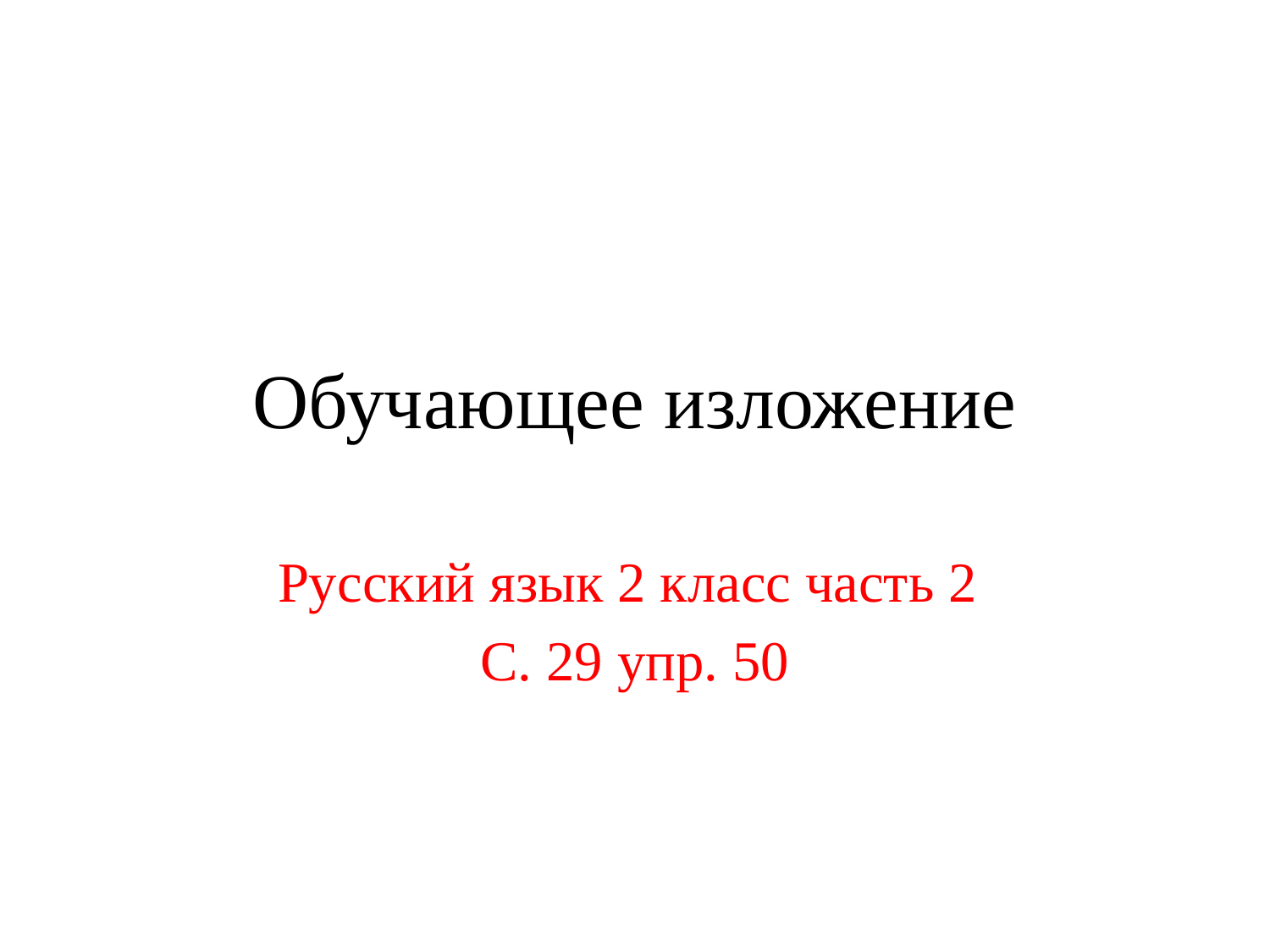

# Обучающее изложение
Русский язык 2 класс часть 2
С. 29 упр. 50